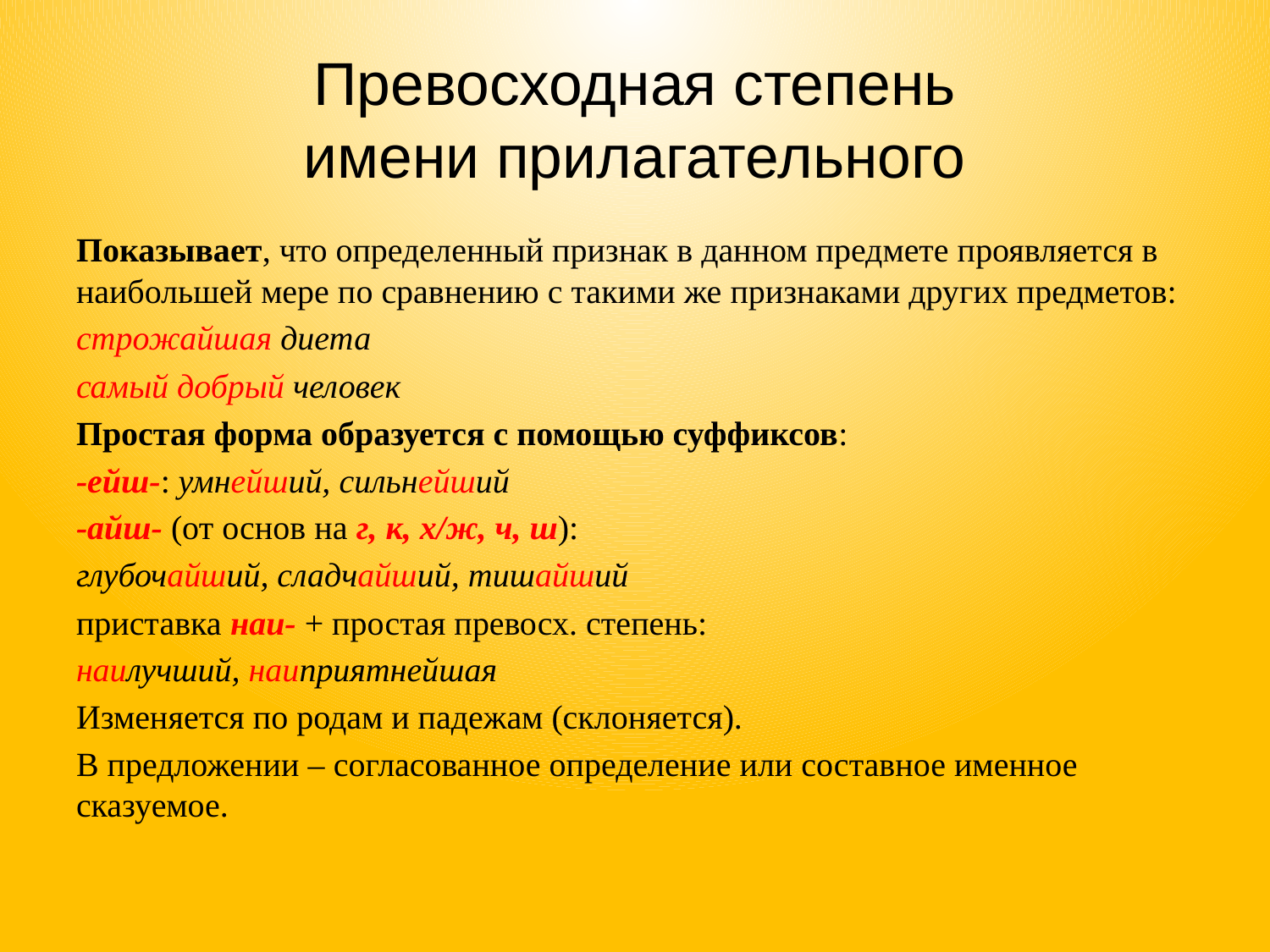

# Превосходная степень имени прилагательного
Показывает, что определенный признак в данном предмете проявляется в наибольшей мере по сравнению с такими же признаками других предметов:
строжайшая диета
самый добрый человек
Простая форма образуется с помощью суффиксов:
-ейш-: умнейший, сильнейший
-айш- (от основ на г, к, х/ж, ч, ш):
глубочайший, сладчайший, тишайший
приставка наи- + простая превосх. степень:
наилучший, наиприятнейшая
Изменяется по родам и падежам (склоняется).
В предложении – согласованное определение или составное именное сказуемое.